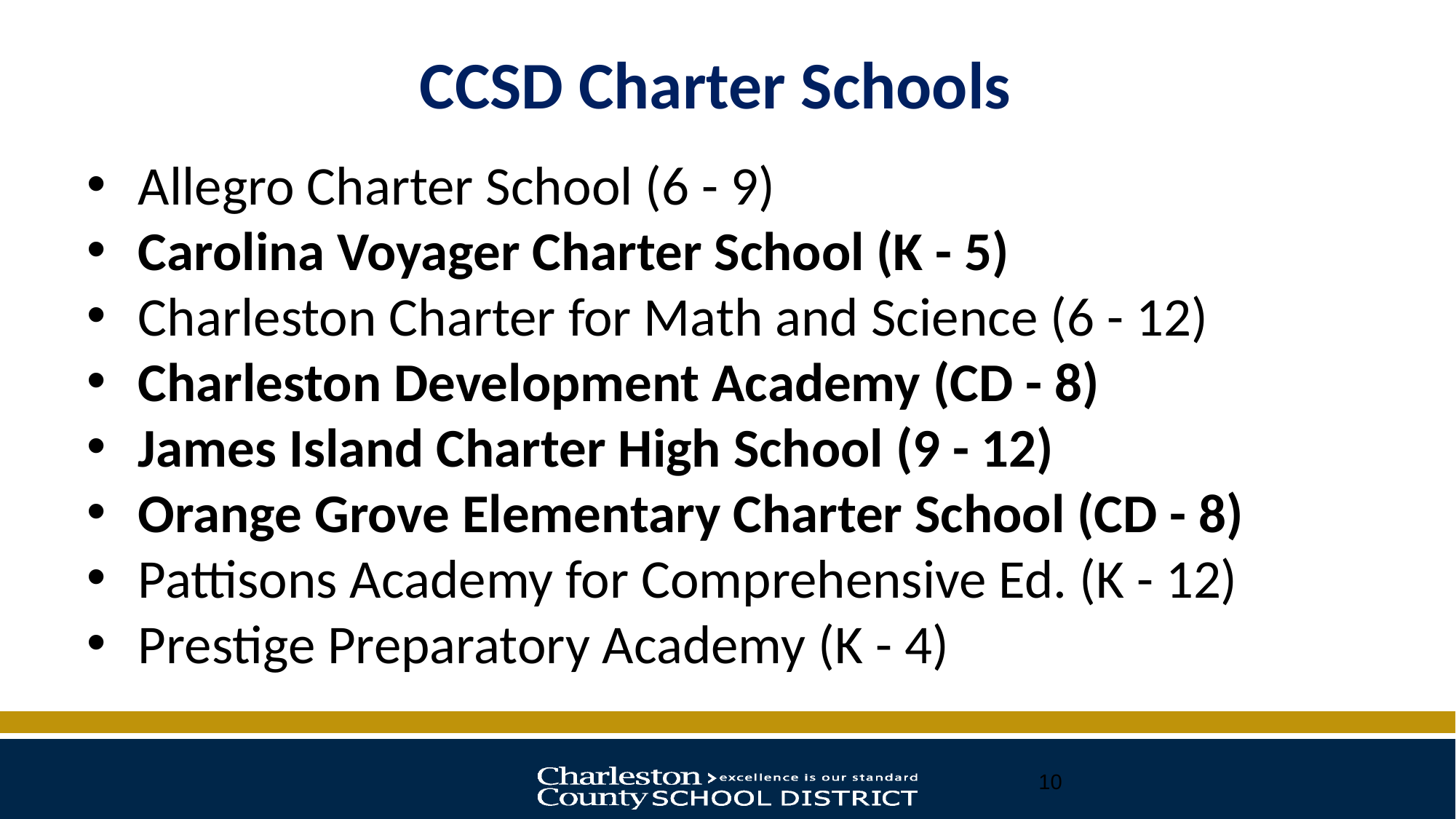

# CCSD Charter Schools
Allegro Charter School (6 - 9)
Carolina Voyager Charter School (K - 5)
Charleston Charter for Math and Science (6 - 12)
Charleston Development Academy (CD - 8)
James Island Charter High School (9 - 12)
Orange Grove Elementary Charter School (CD - 8)
Pattisons Academy for Comprehensive Ed. (K - 12)
Prestige Preparatory Academy (K - 4)
10